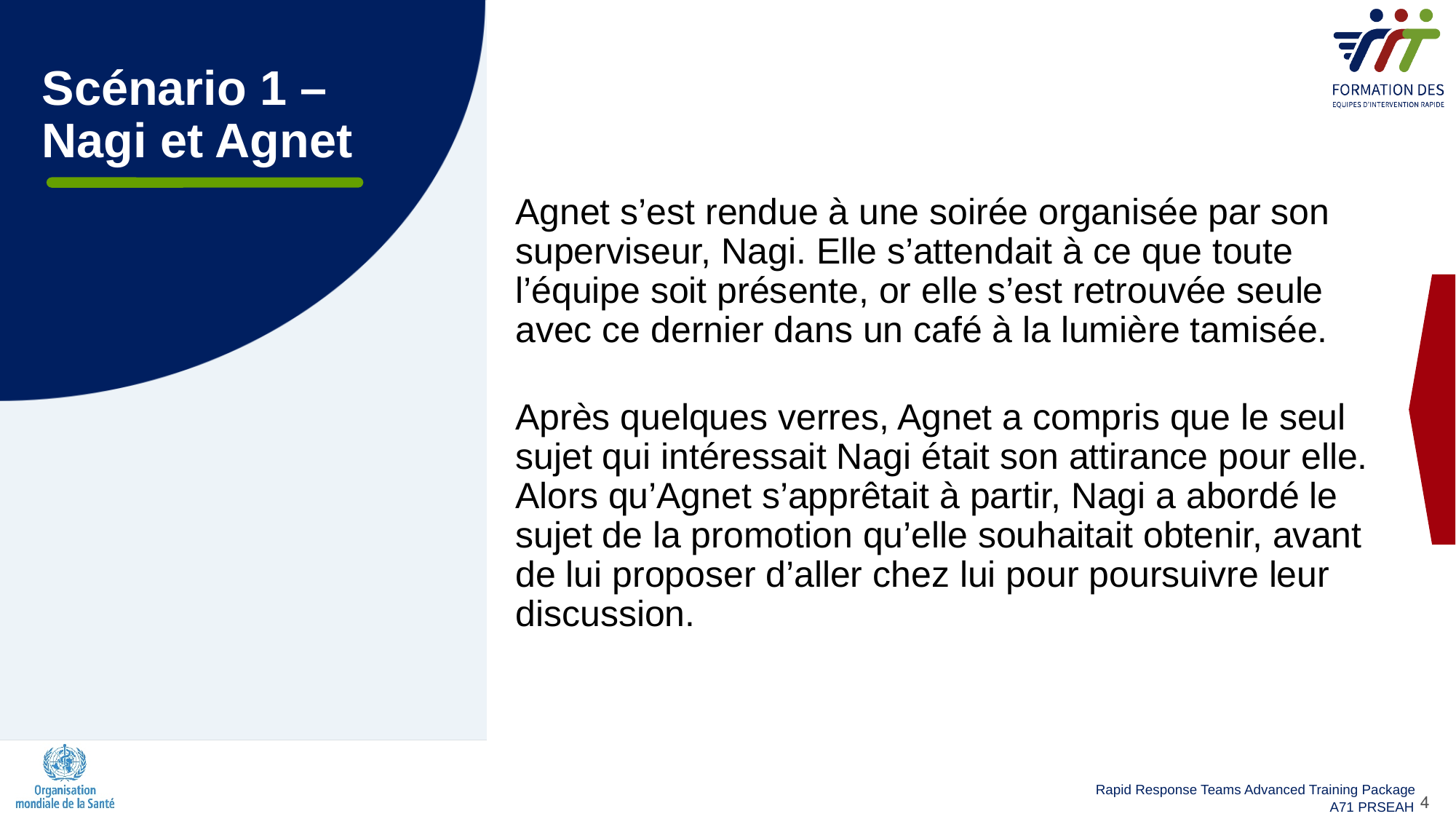

# Scénario 1 – Nagi et Agnet

Agnet s’est rendue à une soirée organisée par son superviseur, Nagi. Elle s’attendait à ce que toute l’équipe soit présente, or elle s’est retrouvée seule avec ce dernier dans un café à la lumière tamisée.

Après quelques verres, Agnet a compris que le seul sujet qui intéressait Nagi était son attirance pour elle. Alors qu’Agnet s’apprêtait à partir, Nagi a abordé le sujet de la promotion qu’elle souhaitait obtenir, avant de lui proposer d’aller chez lui pour poursuivre leur discussion.